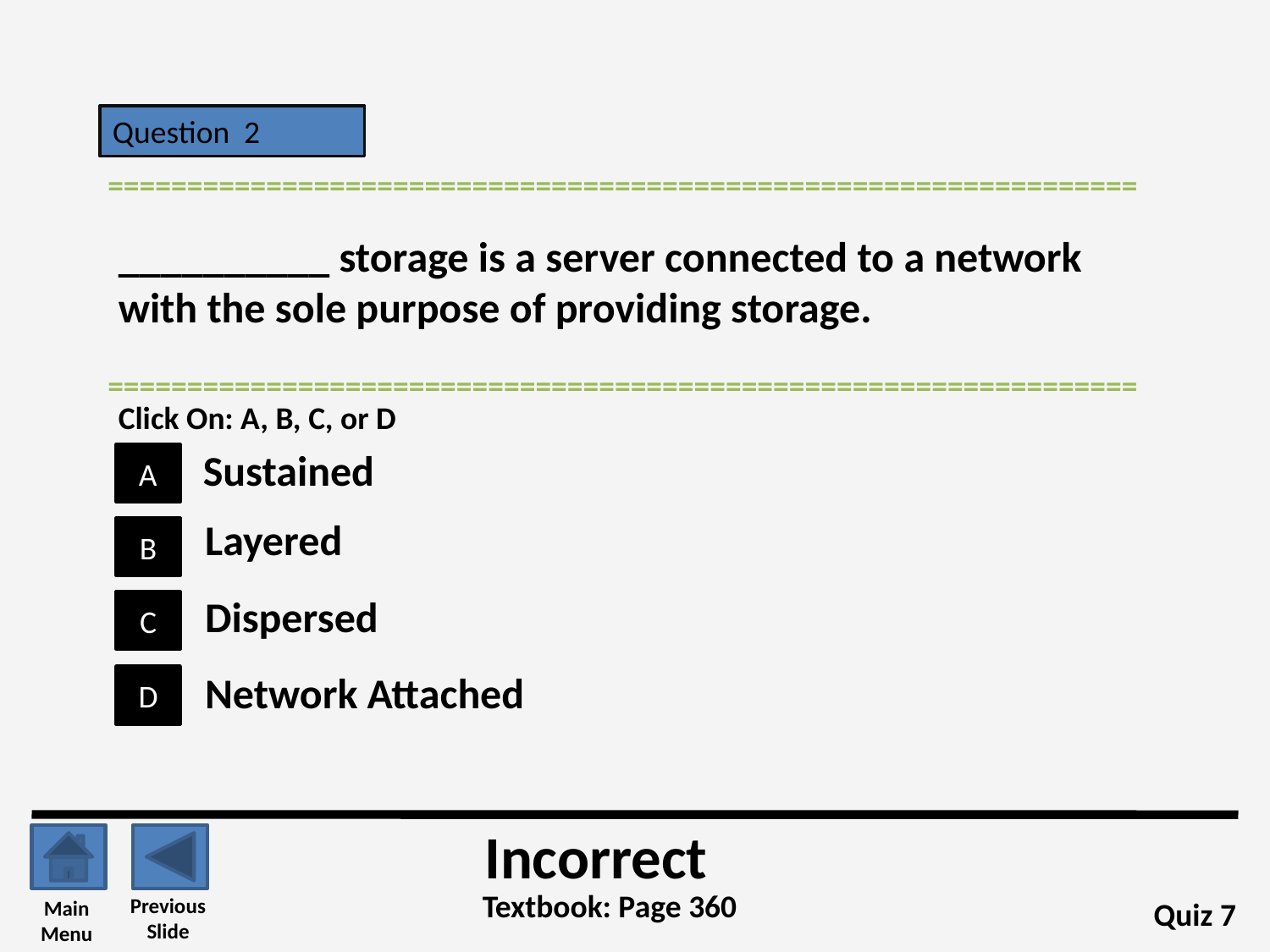

Question  2
=================================================================
__________ storage is a server connected to a network with the sole purpose of providing storage.
=================================================================
Click On: A, B, C, or D

Sustained
A
Layered
B
Dispersed
C
Network Attached
D
Incorrect

Textbook: Page 360
Previous
Slide
Main
Menu
Quiz 7